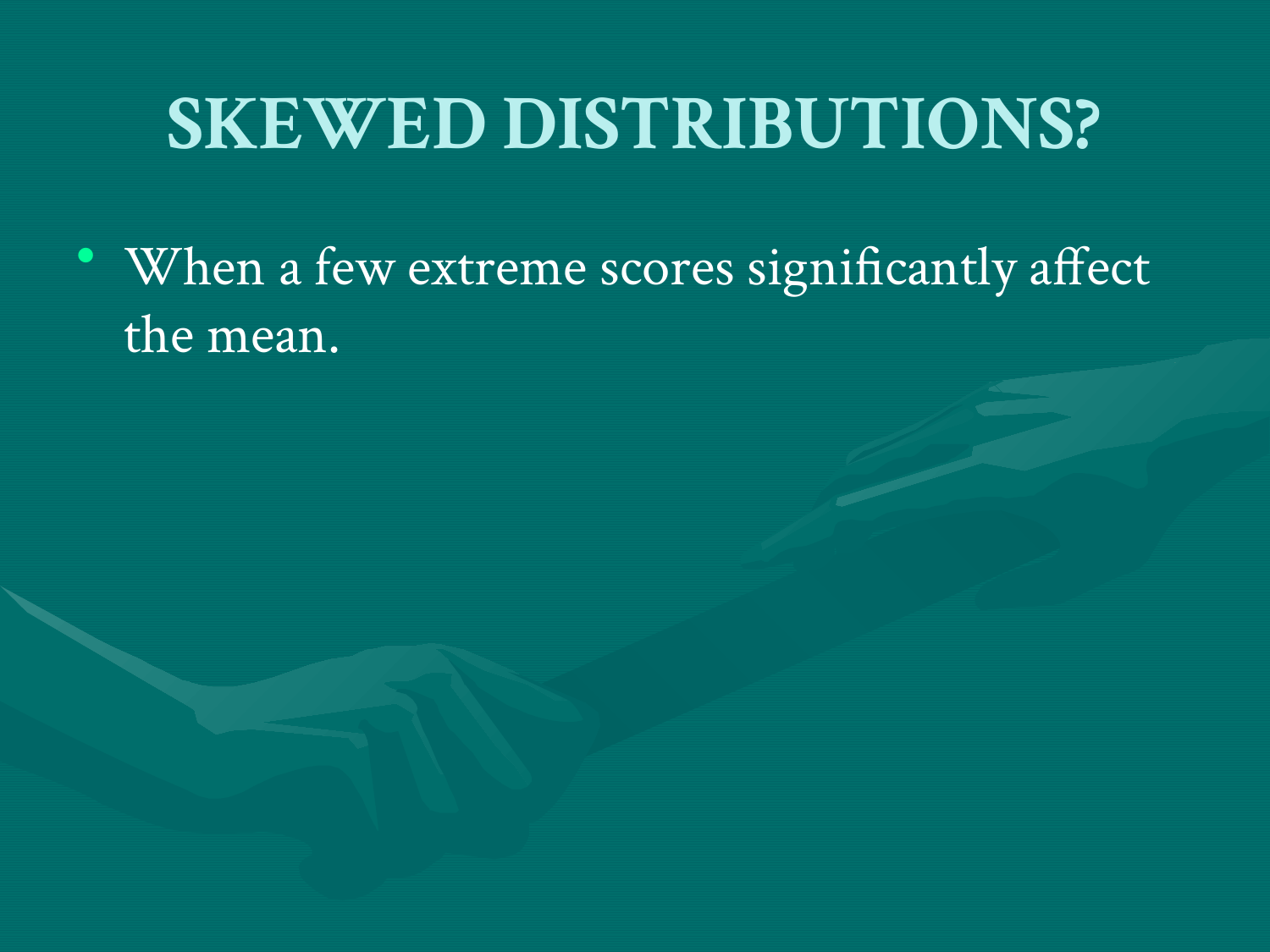

# SKEWED DISTRIBUTIONS?
When a few extreme scores significantly affect the mean.